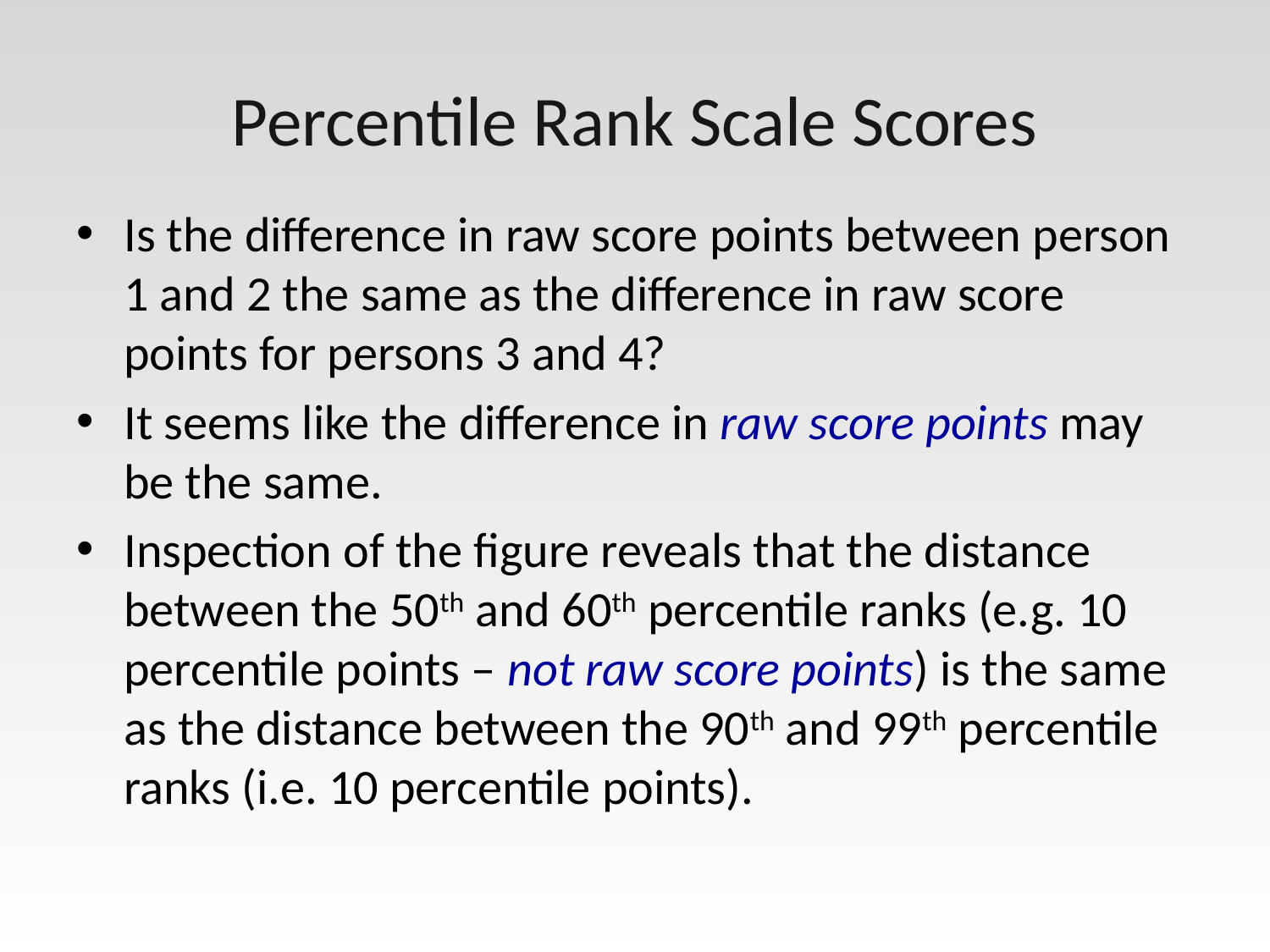

# Percentile Rank Scale Scores
Is the difference in raw score points between person 1 and 2 the same as the difference in raw score points for persons 3 and 4?
It seems like the difference in raw score points may be the same.
Inspection of the figure reveals that the distance between the 50th and 60th percentile ranks (e.g. 10 percentile points – not raw score points) is the same as the distance between the 90th and 99th percentile ranks (i.e. 10 percentile points).